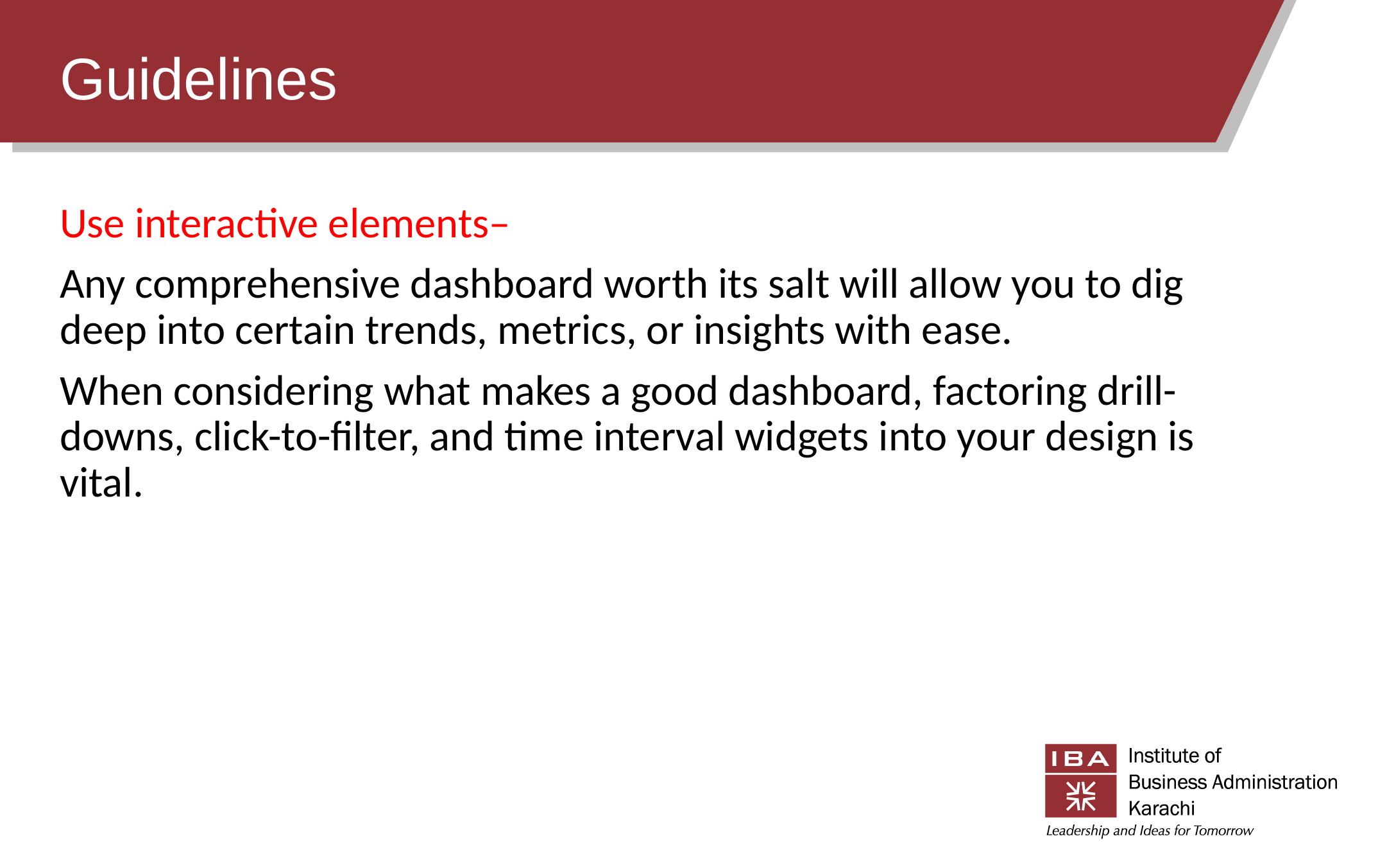

# Guidelines
Use interactive elements–
Any comprehensive dashboard worth its salt will allow you to dig deep into certain trends, metrics, or insights with ease.
When considering what makes a good dashboard, factoring drill-downs, click-to-filter, and time interval widgets into your design is vital.